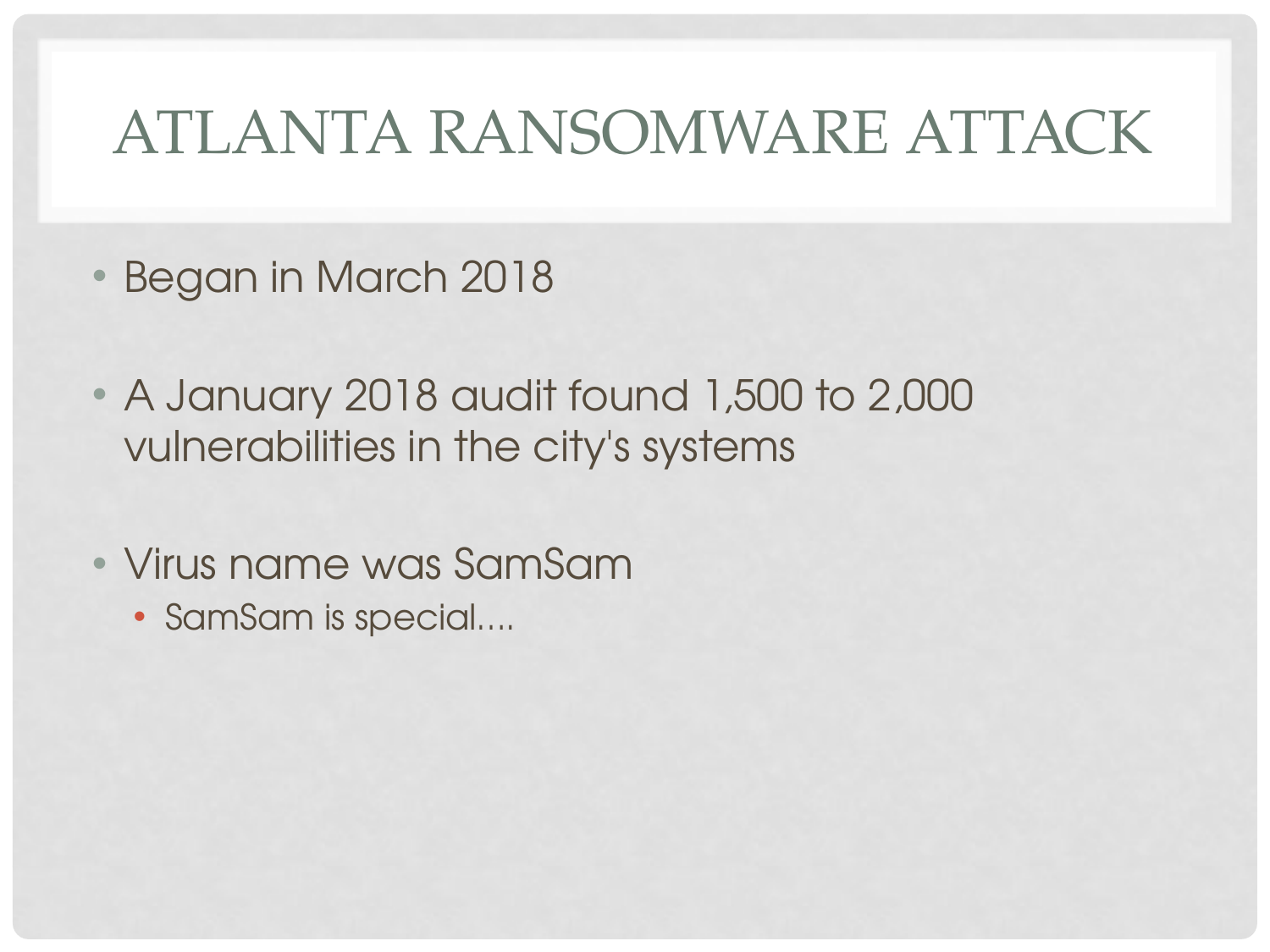

# Atlanta Ransomware Attack
Began in March 2018

A January 2018 audit found 1,500 to 2,000 vulnerabilities in the city's systems

Virus name was SamSam
SamSam is special….